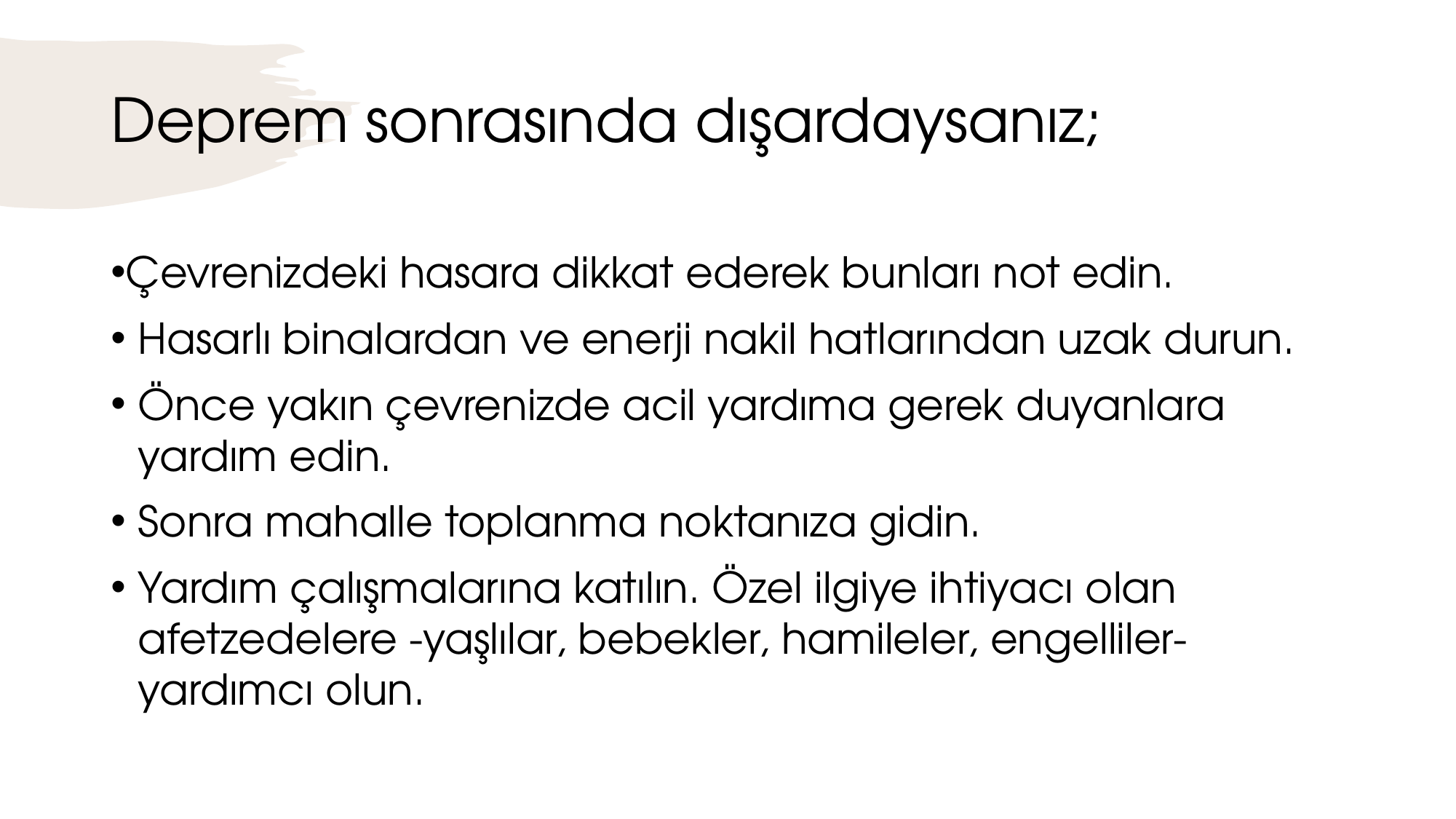

# Deprem sonrasında dışardaysanız;
Çevrenizdeki hasara dikkat ederek bunları not edin.
Hasarlı binalardan ve enerji nakil hatlarından uzak durun.
Önce yakın çevrenizde acil yardıma gerek duyanlara yardım edin.
Sonra mahalle toplanma noktanıza gidin.
Yardım çalışmalarına katılın. Özel ilgiye ihtiyacı olan afetzedelere -yaşlılar, bebekler, hamileler, engelliler- yardımcı olun.